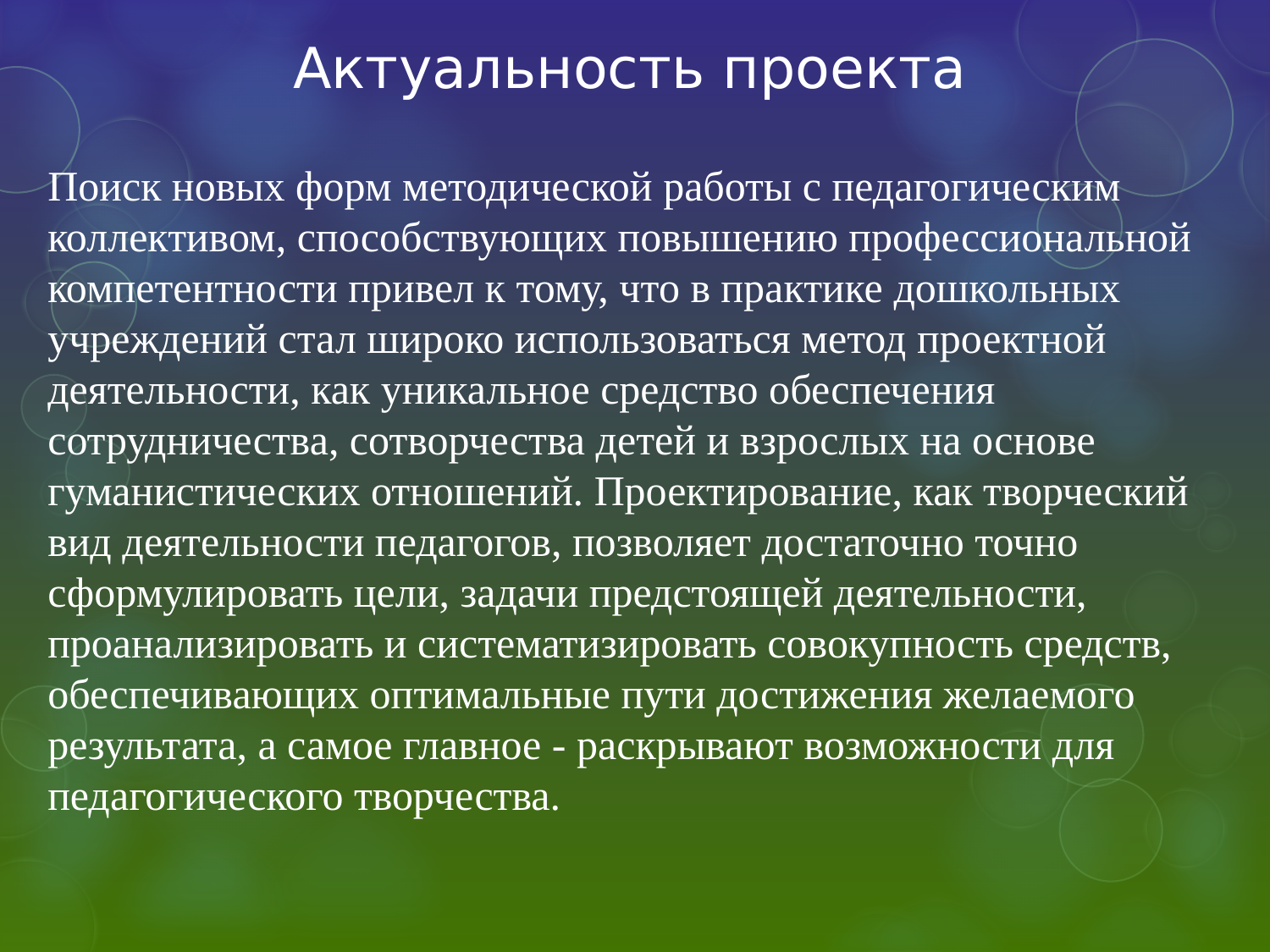

# Актуальность проекта
Поиск новых форм методической работы с педагогическим коллективом, способствующих повышению профессиональной компетентности привел к тому, что в практике дошкольных учреждений стал широко использоваться метод проектной деятельности, как уникальное средство обеспечения сотрудничества, сотворчества детей и взрослых на основе гуманистических отношений. Проектирование, как творческий вид деятельности педагогов, позволяет достаточно точно сформулировать цели, задачи предстоящей деятельности, проанализировать и систематизировать совокупность средств, обеспечивающих оптимальные пути достижения желаемого результата, а самое главное - раскрывают возможности для педагогического творчества.